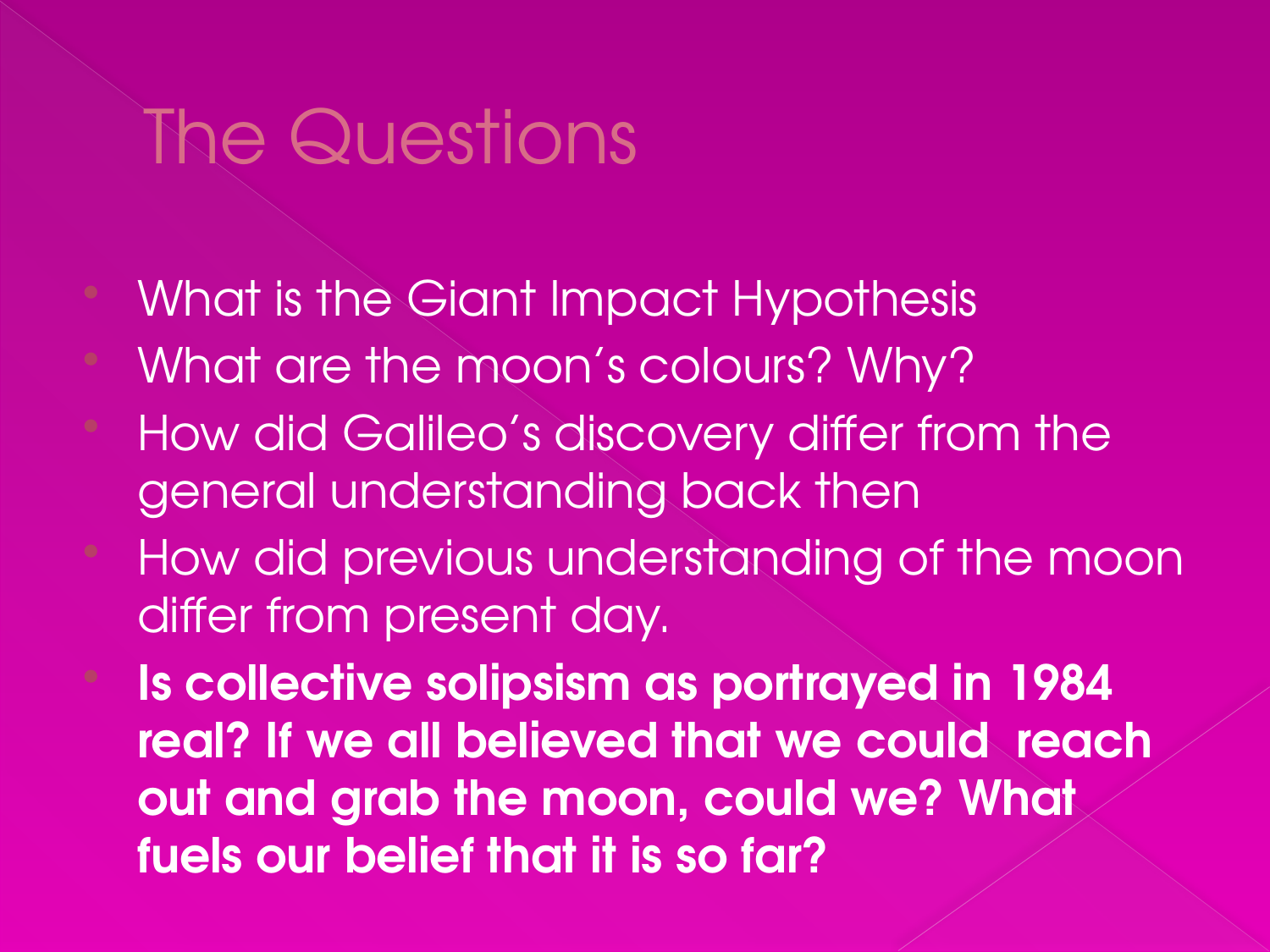

# The Questions
What is the Giant Impact Hypothesis
What are the moon’s colours? Why?
How did Galileo’s discovery differ from the general understanding back then
How did previous understanding of the moon differ from present day.
Is collective solipsism as portrayed in 1984 real? If we all believed that we could  reach out and grab the moon, could we? What fuels our belief that it is so far?